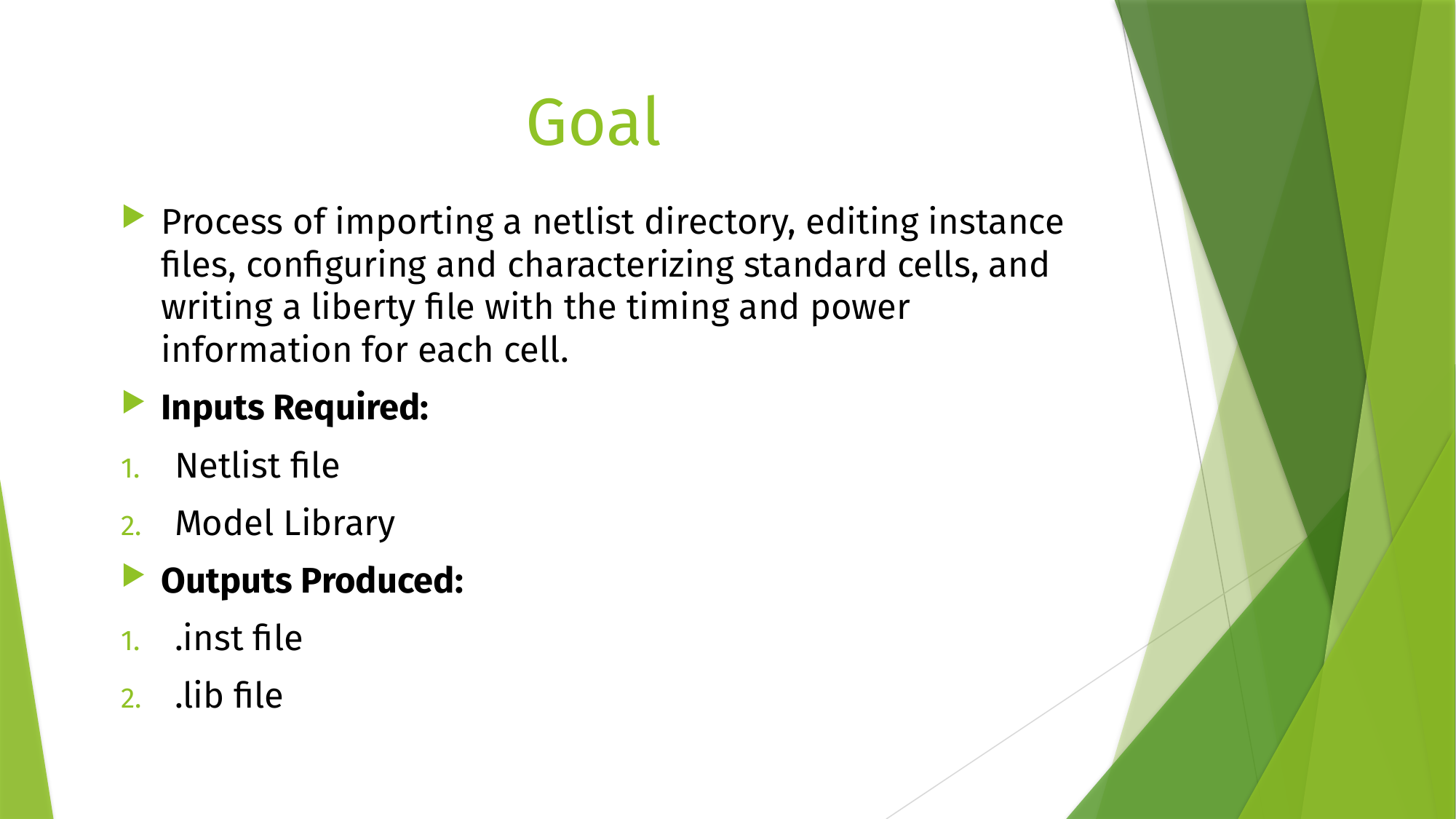

# Goal
Process of importing a netlist directory, editing instance files, configuring and characterizing standard cells, and writing a liberty file with the timing and power information for each cell.
Inputs Required:
Netlist file
Model Library
Outputs Produced:
.inst file
.lib file